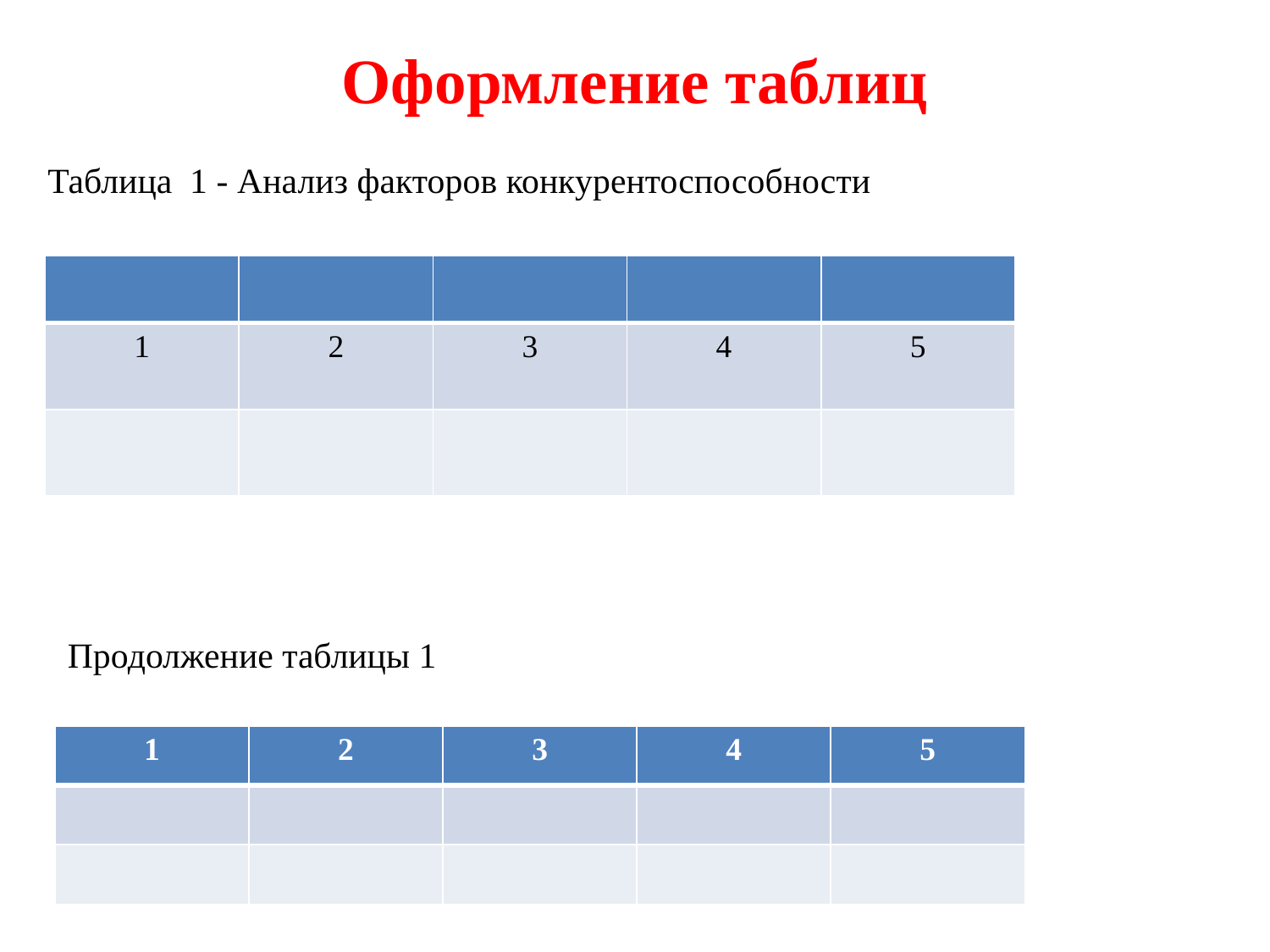

# Оформление таблиц
Таблица  1 - Анализ факторов конкурентоспособности

|  |  |  |  |  |
| --- | --- | --- | --- | --- |
| 1 | 2 | 3 | 4 | 5 |
|  |  |  |  |  |
Продолжение таблицы 1
| 1 | 2 | 3 | 4 | 5 |
| --- | --- | --- | --- | --- |
|  |  |  |  |  |
|  |  |  |  |  |